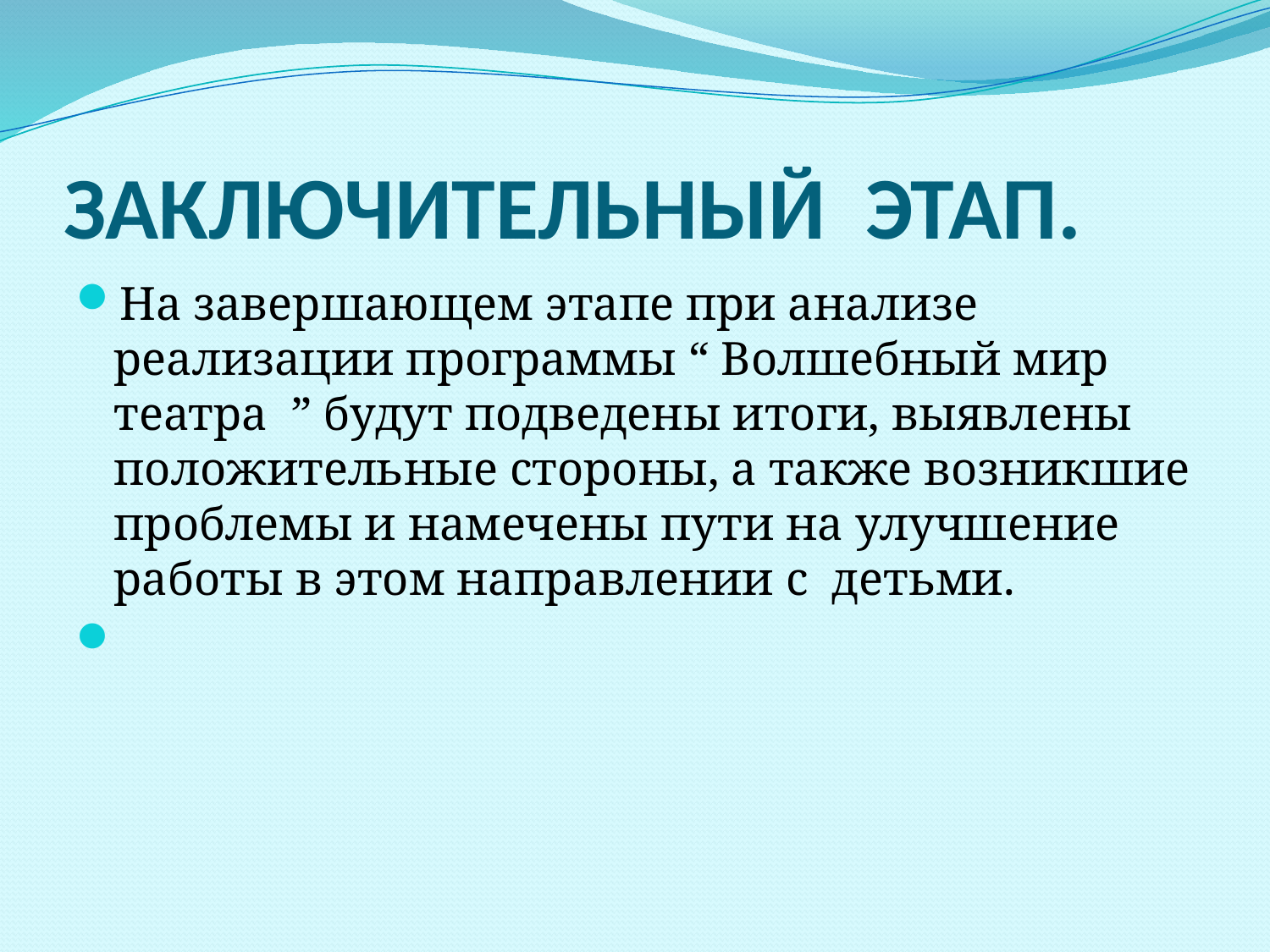

# ЗАКЛЮЧИТЕЛЬНЫЙ  ЭТАП.
На завершающем этапе при анализе реализации программы “ Волшебный мир театра  ” будут подведены итоги, выявлены положительные стороны, а также возникшие проблемы и намечены пути на улучшение работы в этом направлении с  детьми.